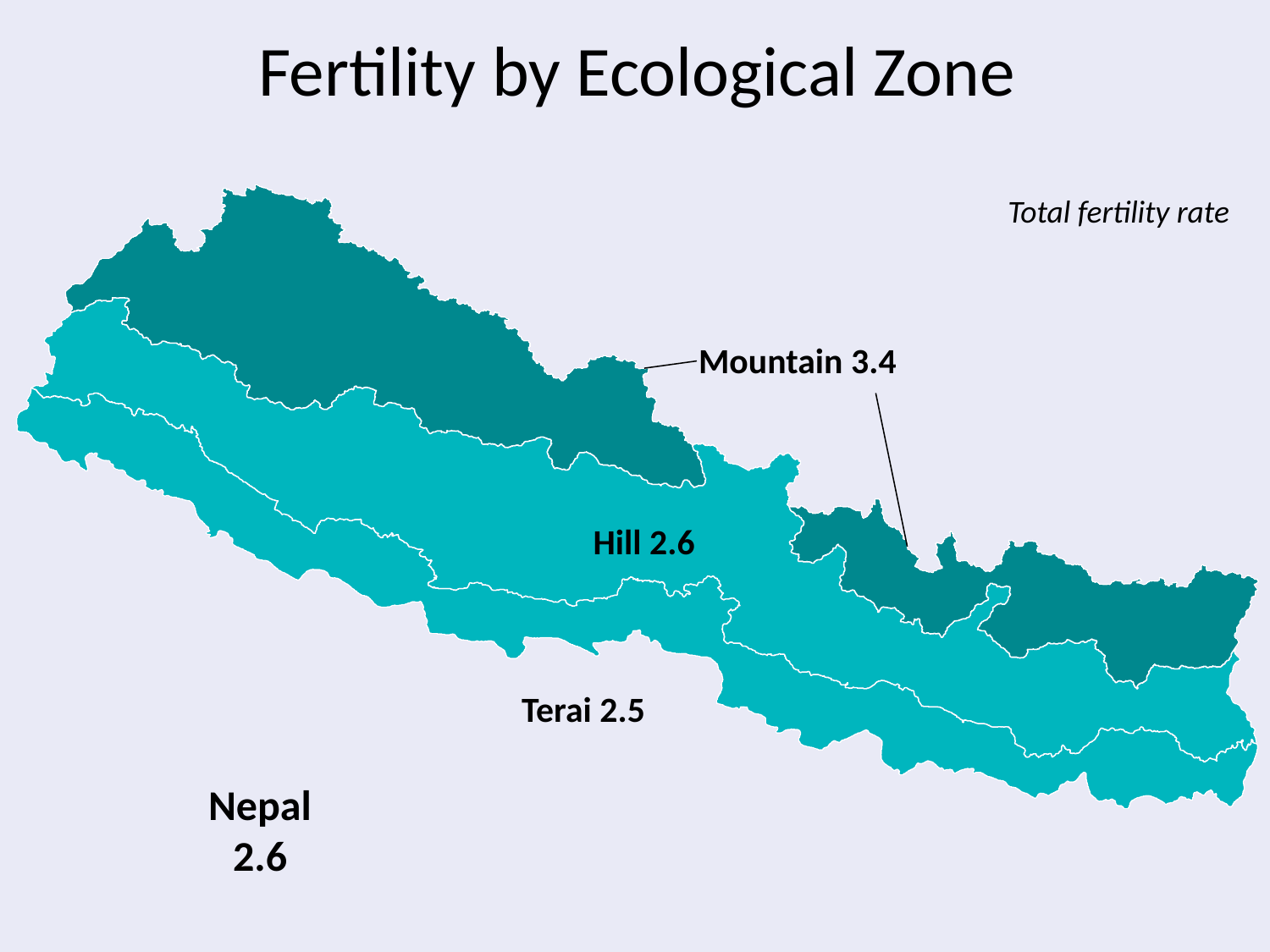

Fertility by Ecological Zone

Total fertility rate
Mountain 3.4
Hill 2.6
Terai 2.5
Nepal
2.6